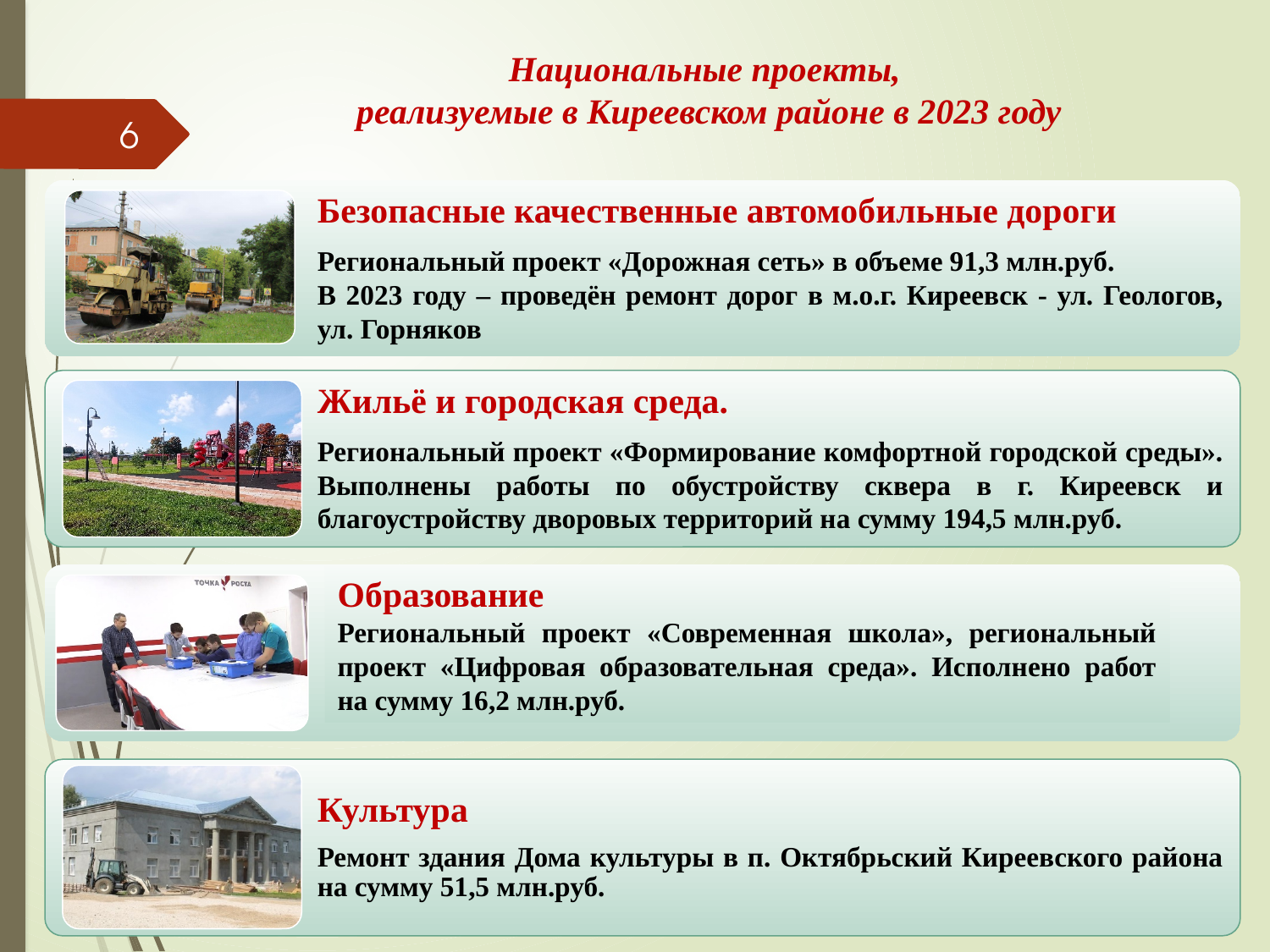

# Национальные проекты, реализуемые в Киреевском районе в 2023 году
6
Безопасные качественные автомобильные дороги
Региональный проект «Дорожная сеть» в объеме 91,3 млн.руб.
В 2023 году – проведён ремонт дорог в м.о.г. Киреевск - ул. Геологов, ул. Горняков
Жильё и городская среда.
Региональный проект «Формирование комфортной городской среды». Выполнены работы по обустройству сквера в г. Киреевск и благоустройству дворовых территорий на сумму 194,5 млн.руб.

Культура
Ремонт здания Дома культуры в п. Октябрьский Киреевского района на сумму 51,5 млн.руб.
Образование
Региональный проект «Современная школа», региональный проект «Цифровая образовательная среда». Исполнено работ на сумму 16,2 млн.руб.